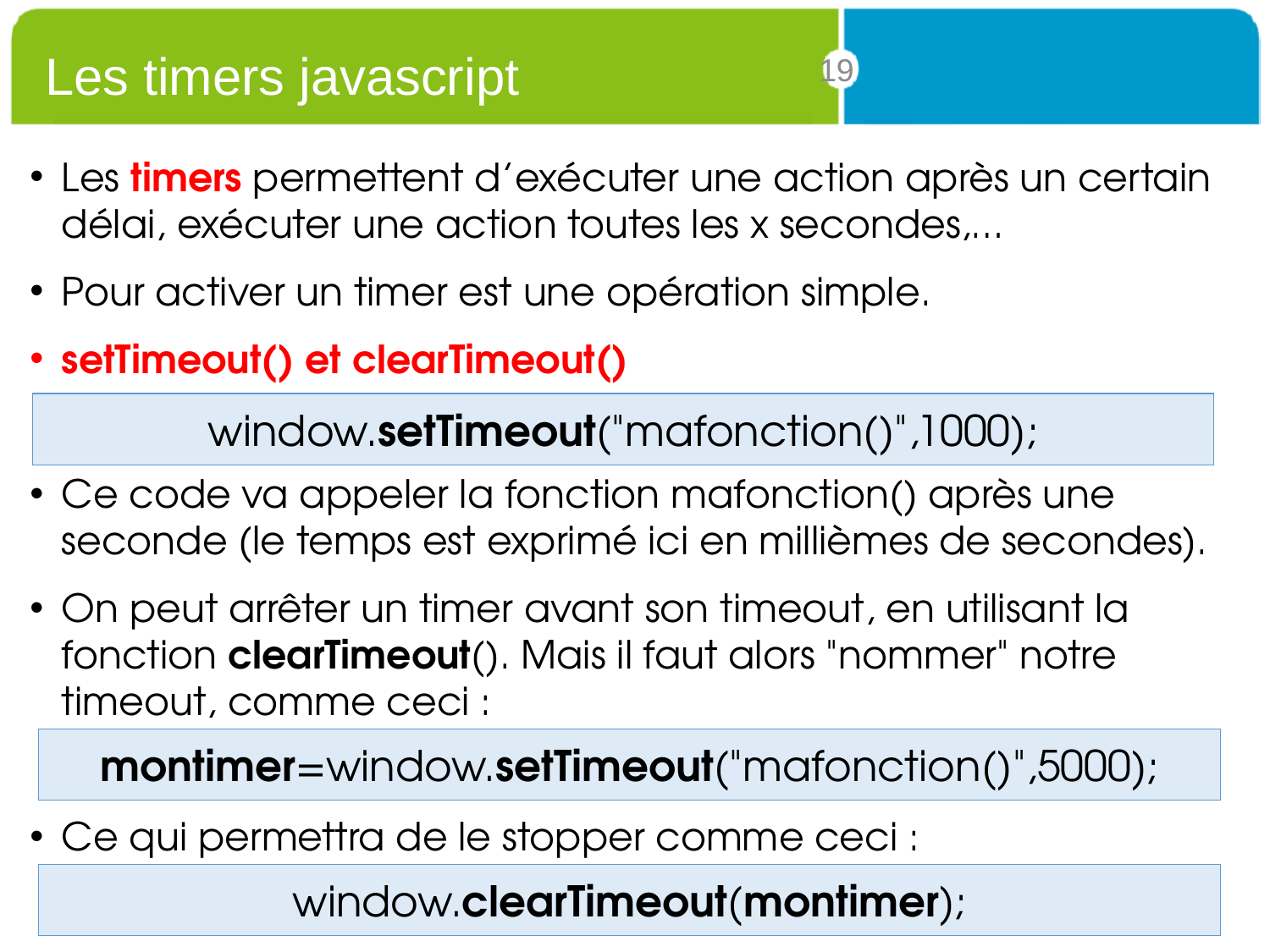

# Les timers javascript
19
Les timers permettent d’exécuter une action après un certain délai, exécuter une action toutes les x secondes,…
Pour activer un timer est une opération simple.
setTimeout() et clearTimeout()

Ce code va appeler la fonction mafonction() après une seconde (le temps est exprimé ici en millièmes de secondes).
On peut arrêter un timer avant son timeout, en utilisant la fonction clearTimeout(). Mais il faut alors "nommer" notre timeout, comme ceci :

Ce qui permettra de le stopper comme ceci :

window.setTimeout("mafonction()",1000);
montimer=window.setTimeout("mafonction()",5000);
window.clearTimeout(montimer);